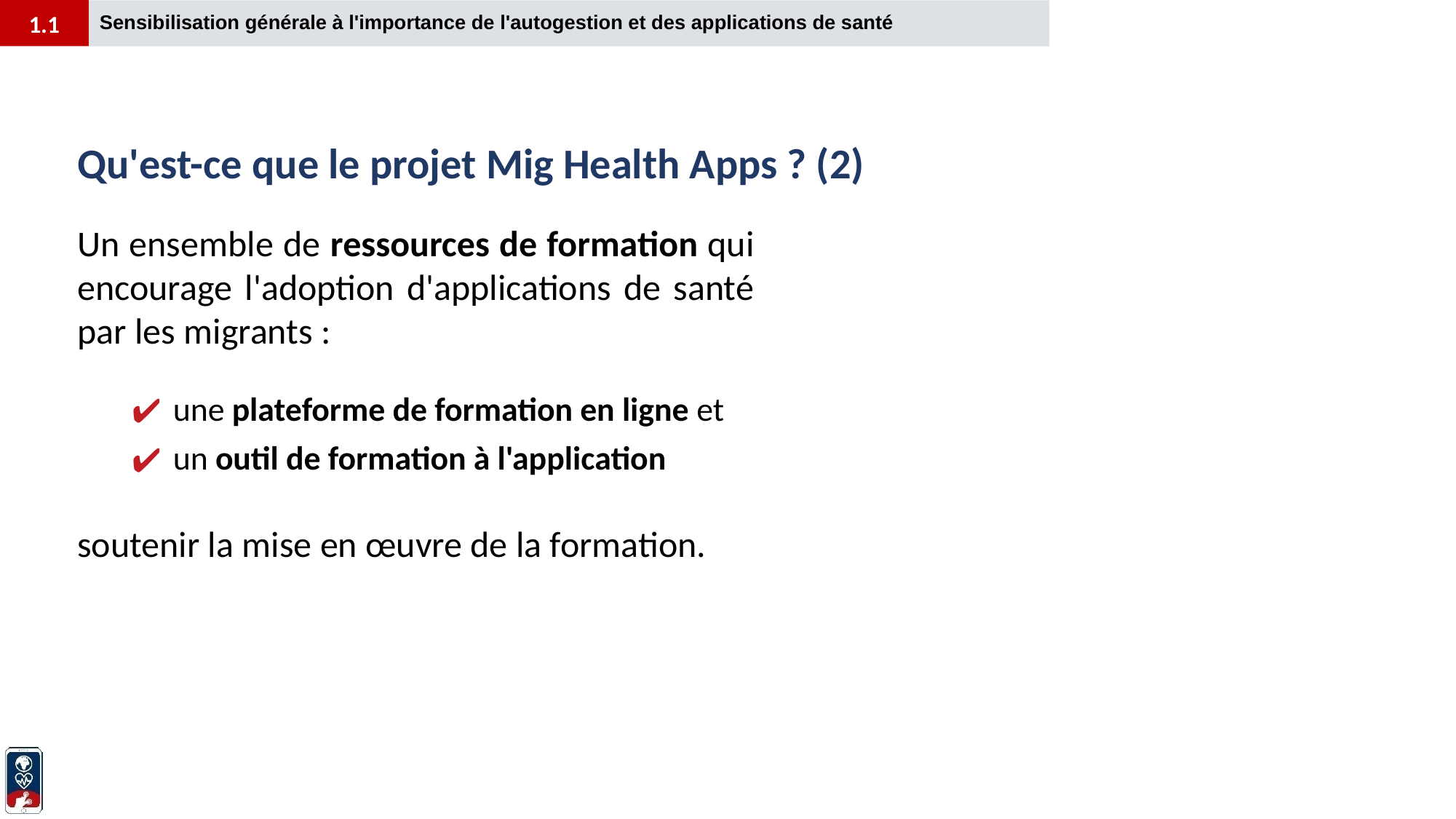

1.1
Sensibilisation générale à l'importance de l'autogestion et des applications de santé
# Qu'est-ce que le projet Mig Health Apps ? (2)
Un ensemble de ressources de formation qui encourage l'adoption d'applications de santé par les migrants :

une plateforme de formation en ligne et
un outil de formation à l'application

soutenir la mise en œuvre de la formation.